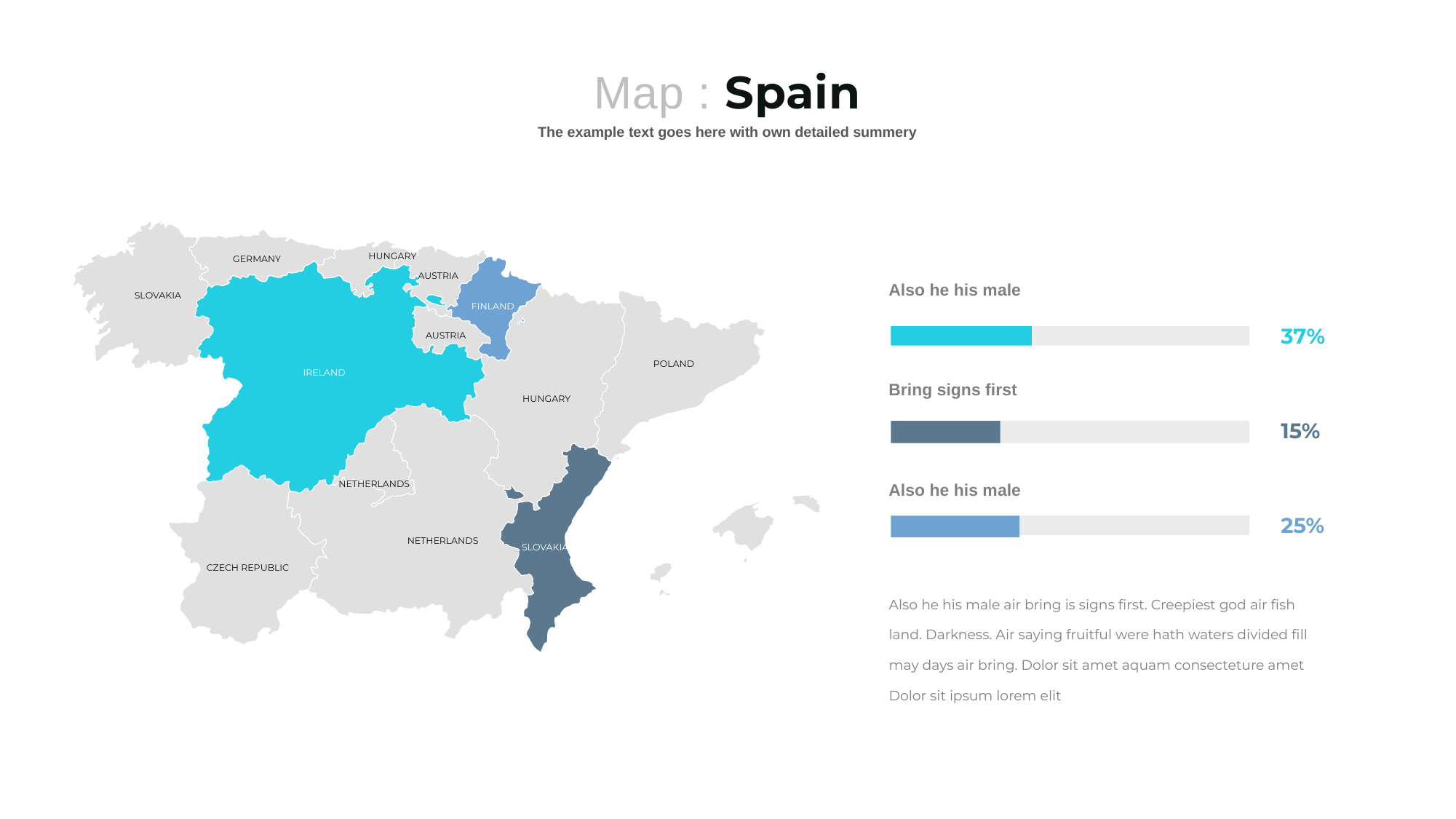

Map : Spain
The example text goes here with own detailed summery

HUNGARY
GERMANY

AUSTRIA
Also he his male
SLOVAKIA

FINLAND

37%
AUSTRIA

POLAND
IRELAND
Bring signs first
HUNGARY

15%

Also he his male
NETHERLANDS

25%

NETHERLANDS
SLOVAKIA
CZECH REPUBLIC
Also he his male air bring is signs first. Creepiest god air fish land. Darkness. Air saying fruitful were hath waters divided fill may days air bring. Dolor sit amet aquam consecteture amet
Dolor sit ipsum lorem elit